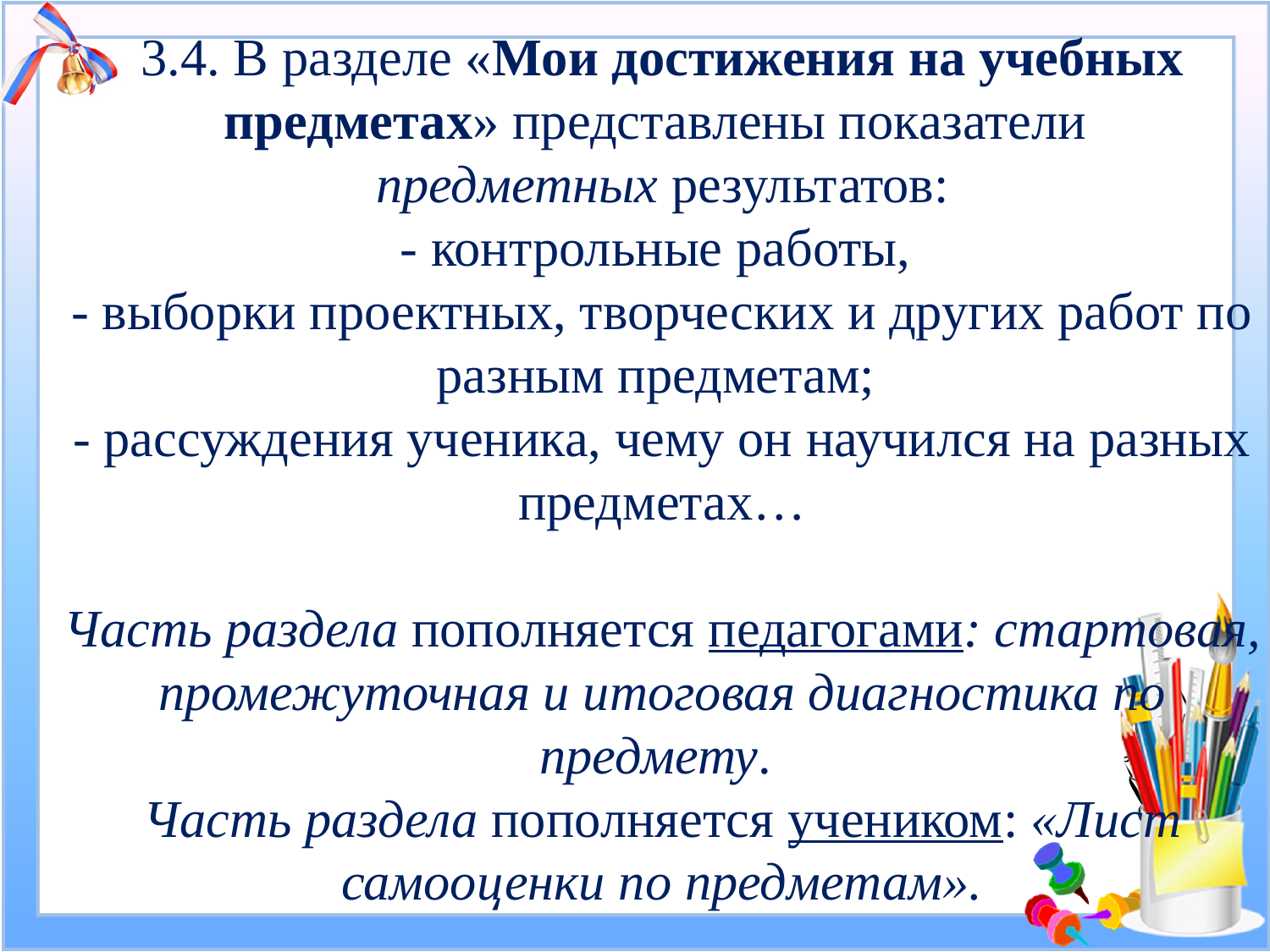

# 3.4. В разделе «Мои достижения на учебных предметах» представлены показатели предметных результатов: - контрольные работы, - выборки проектных, творческих и других работ по разным предметам; - рассуждения ученика, чему он научился на разных предметах… Часть раздела пополняется педагогами: стартовая, промежуточная и итоговая диагностика по предмету. Часть раздела пополняется учеником: «Лист самооценки по предметам».